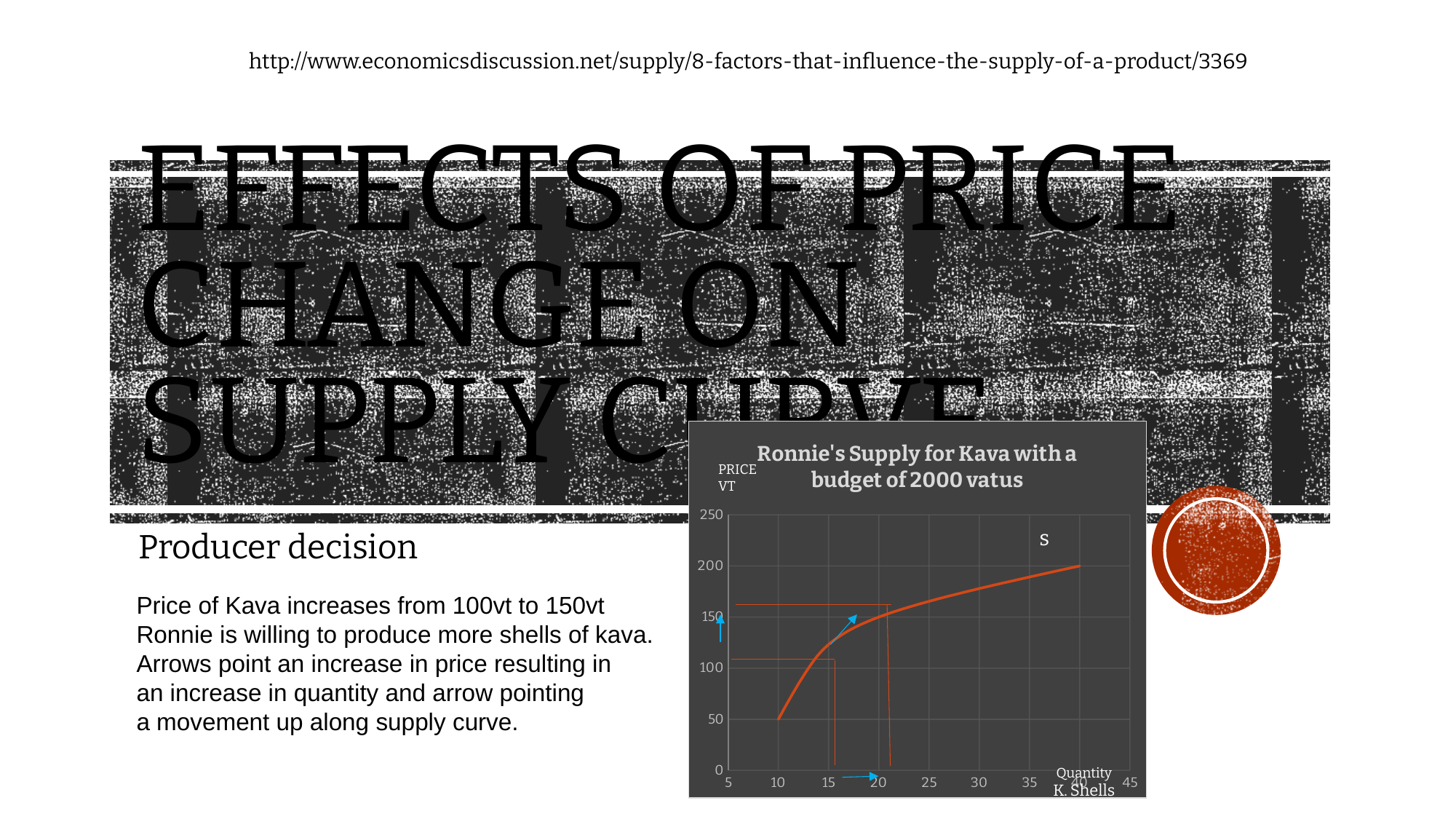

http://www.economicsdiscussion.net/supply/8-factors-that-influence-the-supply-of-a-product/3369
# Effects of price change on supply curve

### Chart:

| Category | Ronnie's Supply for Kava with a budget of 2000 vatus |
|---|---|
PRICE
VT
Producer decision
Price of Kava increases from 100vt to 150vt
Ronnie is willing to produce more shells of kava.
Arrows point an increase in price resulting in
an increase in quantity and arrow pointing
a movement up along supply curve.
Quantity
K. Shells